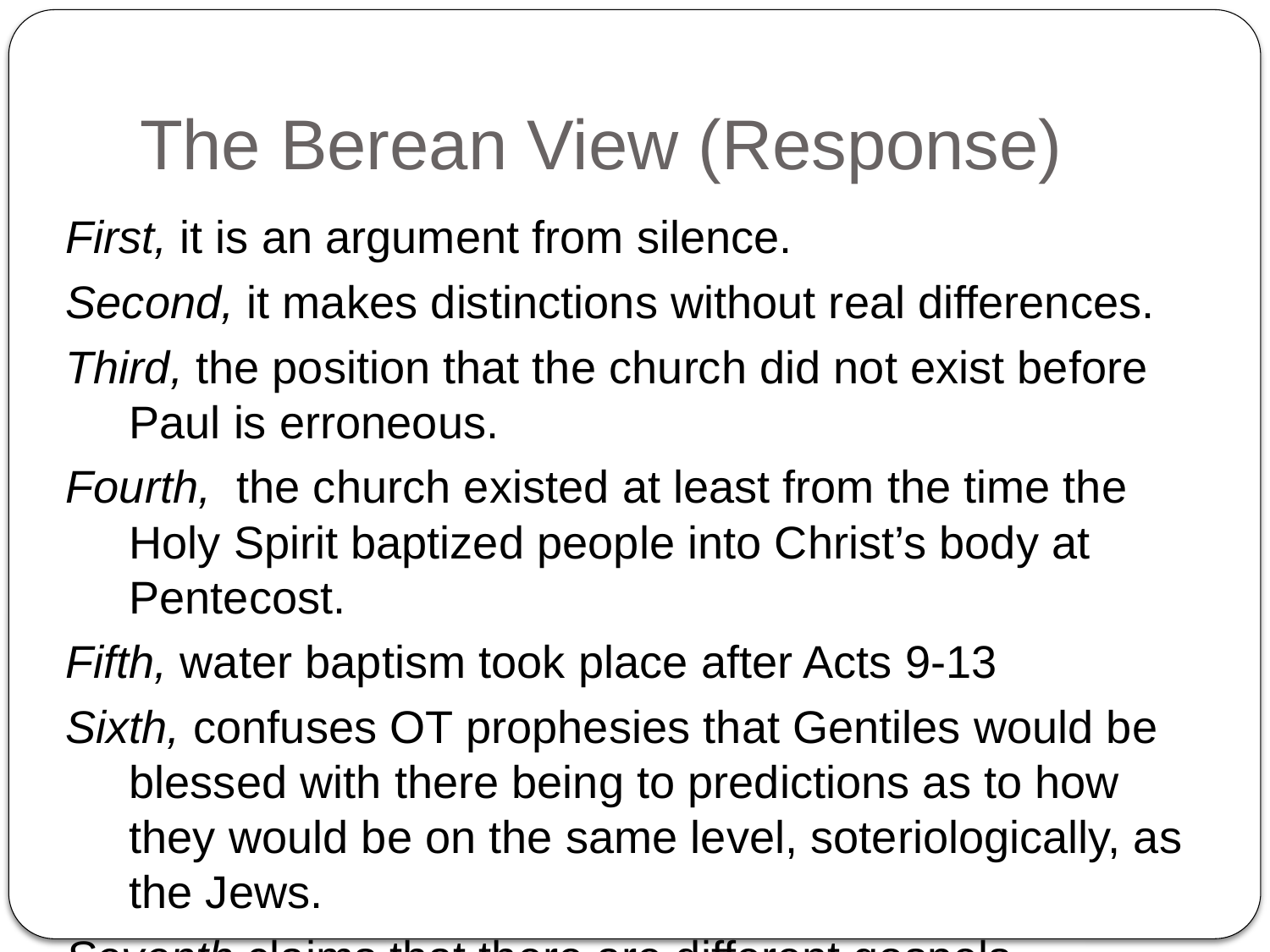

# The Berean View (Response)
First, it is an argument from silence.
Second, it makes distinctions without real differences.
Third, the position that the church did not exist before Paul is erroneous.
Fourth,  the church existed at least from the time the Holy Spirit baptized people into Christ’s body at Pentecost.
Fifth, water baptism took place after Acts 9-13
Sixth, confuses OT prophesies that Gentiles would be blessed with there being to predictions as to how they would be on the same level, soteriologically, as the Jews.
Seventh,claims that there are different gospels contradicts Paul.